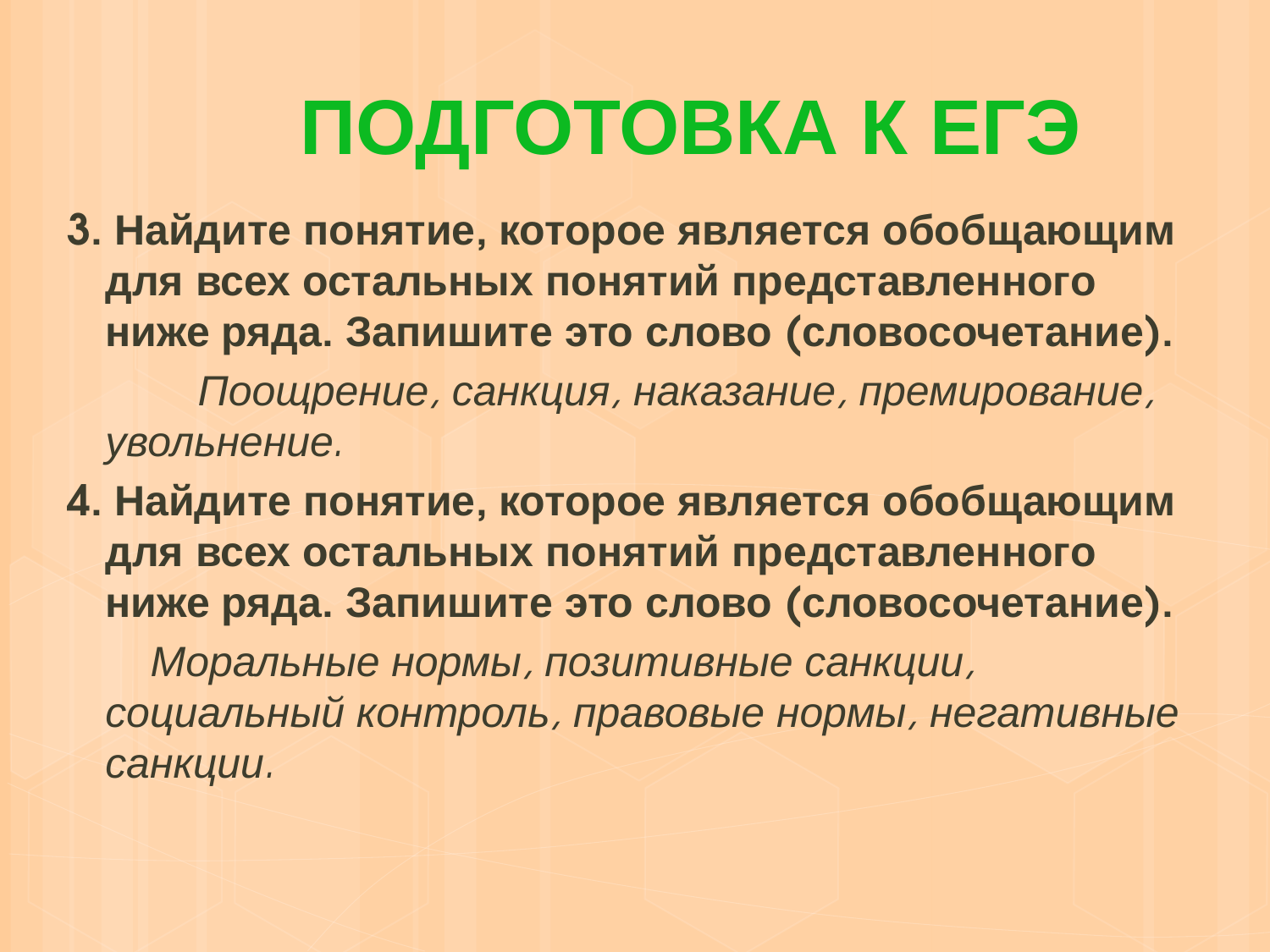

# ПОДГОТОВКА К ЕГЭ
3. Найдите понятие, которое является обобщающим для всех остальных понятий представленного ниже ряда. Запишите это слово (словосочетание).
           Поощрение, санкция, наказание, премирование, увольнение.
4. Найдите понятие, которое является обобщающим для всех остальных понятий представленного ниже ряда. Запишите это слово (словосочетание).
       Моральные нормы, позитивные санкции, социальный контроль, правовые нормы, негативные санкции.